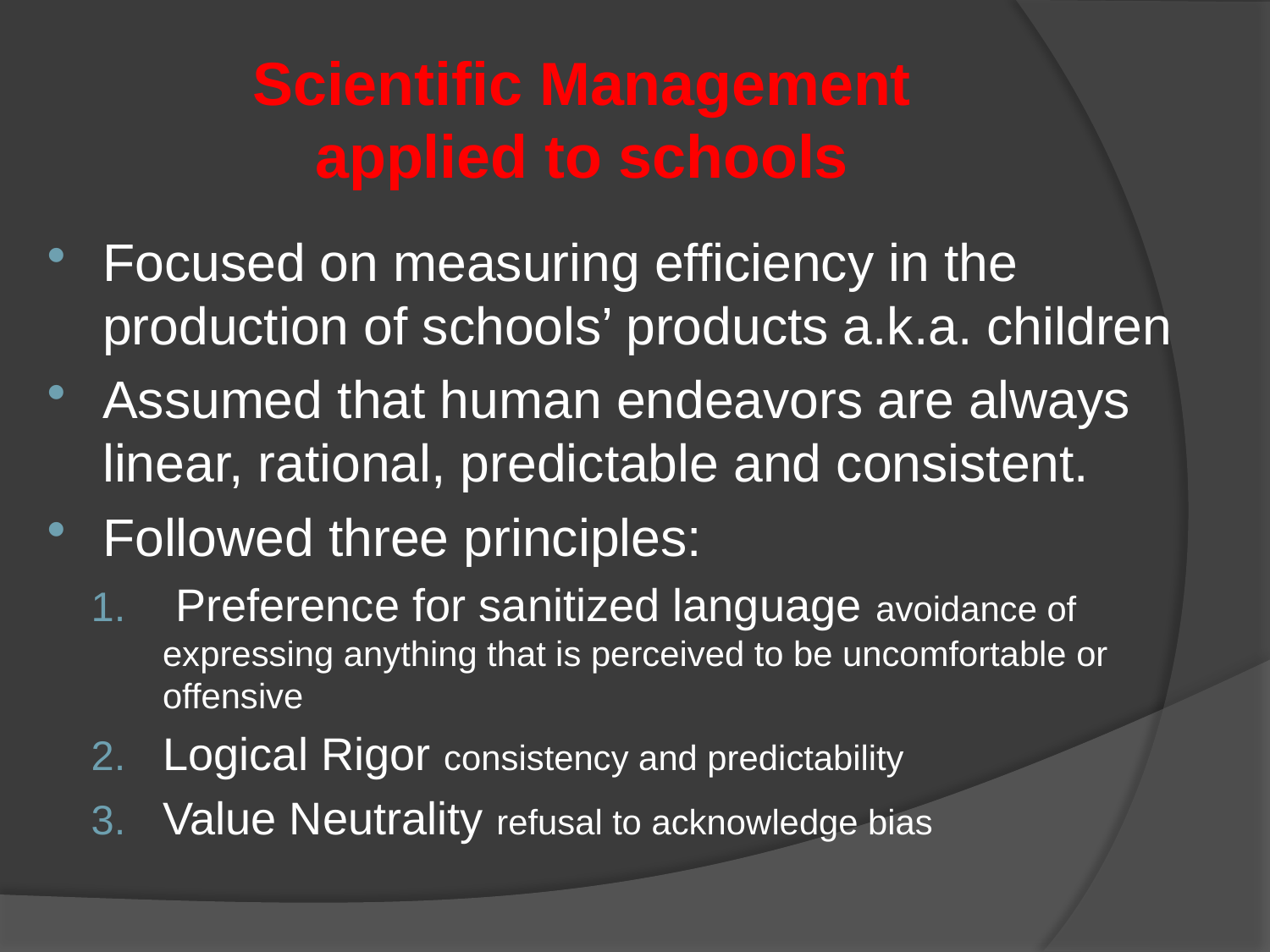

# Scientific Management applied to schools
Focused on measuring efficiency in the production of schools’ products a.k.a. children
Assumed that human endeavors are always linear, rational, predictable and consistent.
Followed three principles:
 Preference for sanitized language avoidance of  expressing anything that is perceived to be uncomfortable or offensive
Logical Rigor consistency and predictability
Value Neutrality refusal to acknowledge bias